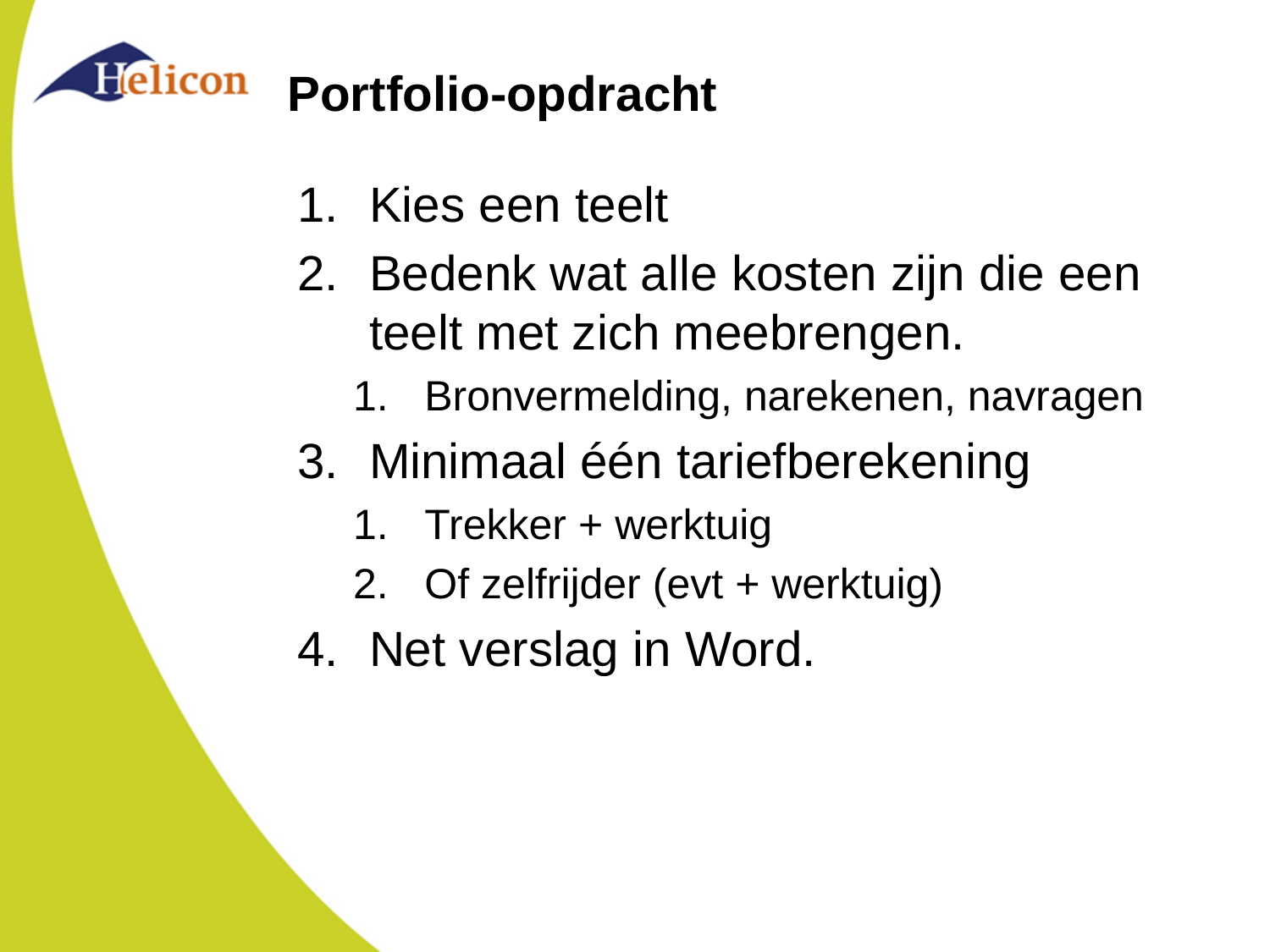

# Portfolio-opdracht
Kies een teelt
Bedenk wat alle kosten zijn die een teelt met zich meebrengen.
Bronvermelding, narekenen, navragen
Minimaal één tariefberekening
Trekker + werktuig
Of zelfrijder (evt + werktuig)
Net verslag in Word.